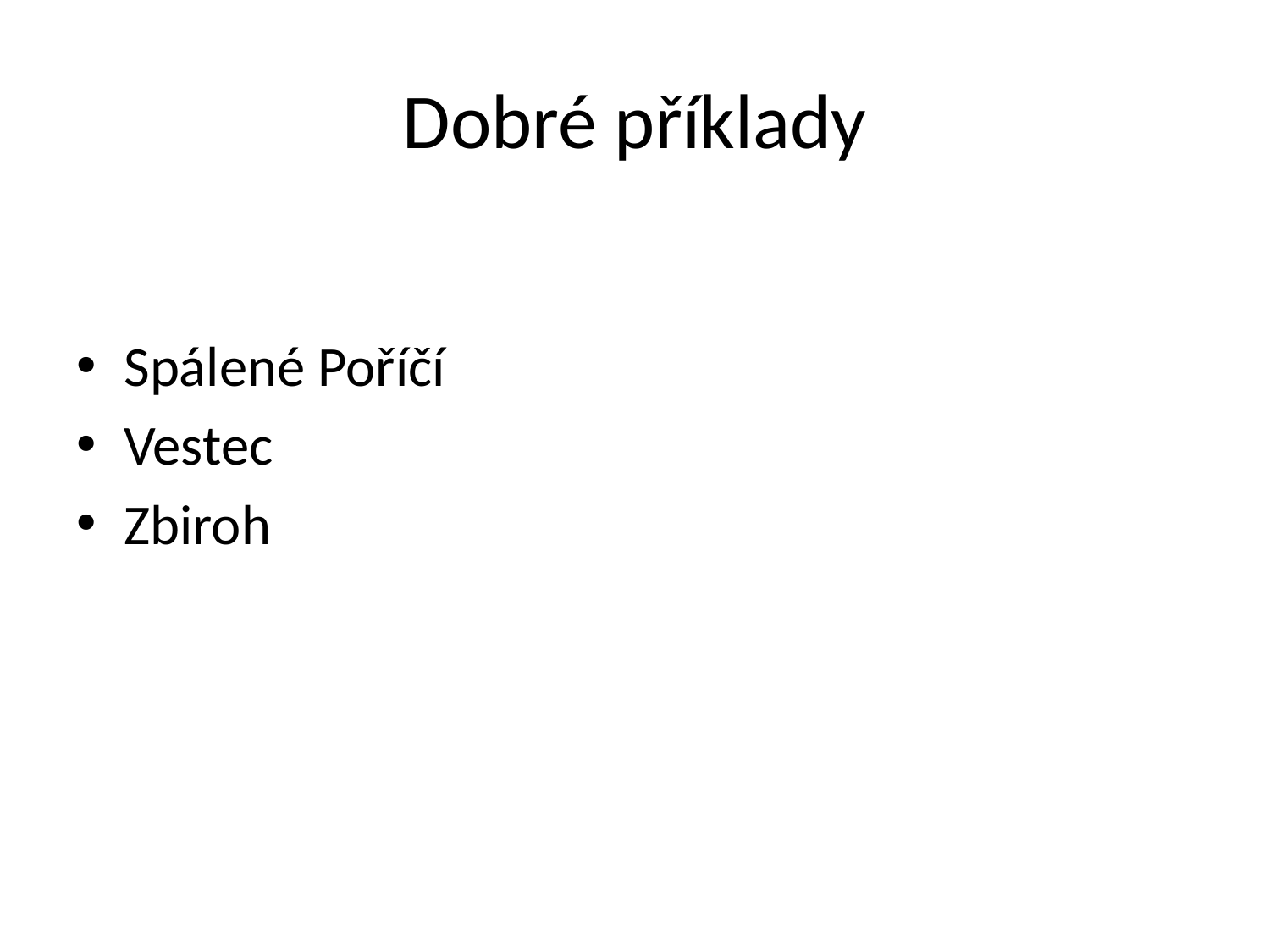

# Dobré příklady
Spálené Poříčí
Vestec
Zbiroh